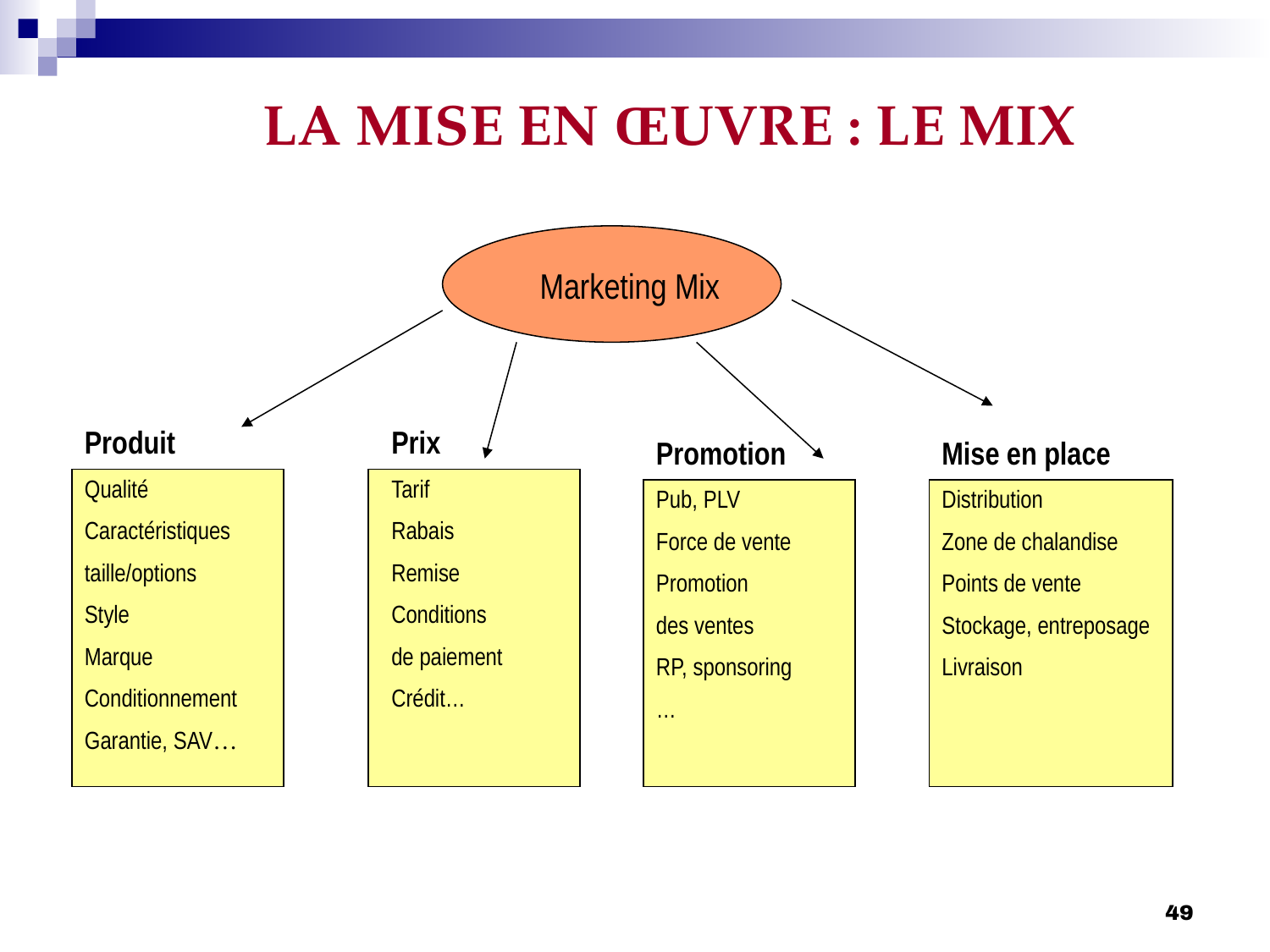

# LA MISE EN ŒUVRE : LE MIX

Marketing Mix

Produit
Qualité
Caractéristiques
taille/options
Style
Marque
Conditionnement
Garantie, SAV…

Prix
Tarif
Rabais
Remise
Conditions
de paiement
Crédit…

Promotion
Pub, PLV
Force de vente
Promotion
des ventes
RP, sponsoring
…
Mise en place
Distribution
Zone de chalandise
Points de vente
Stockage, entreposage
Livraison

49